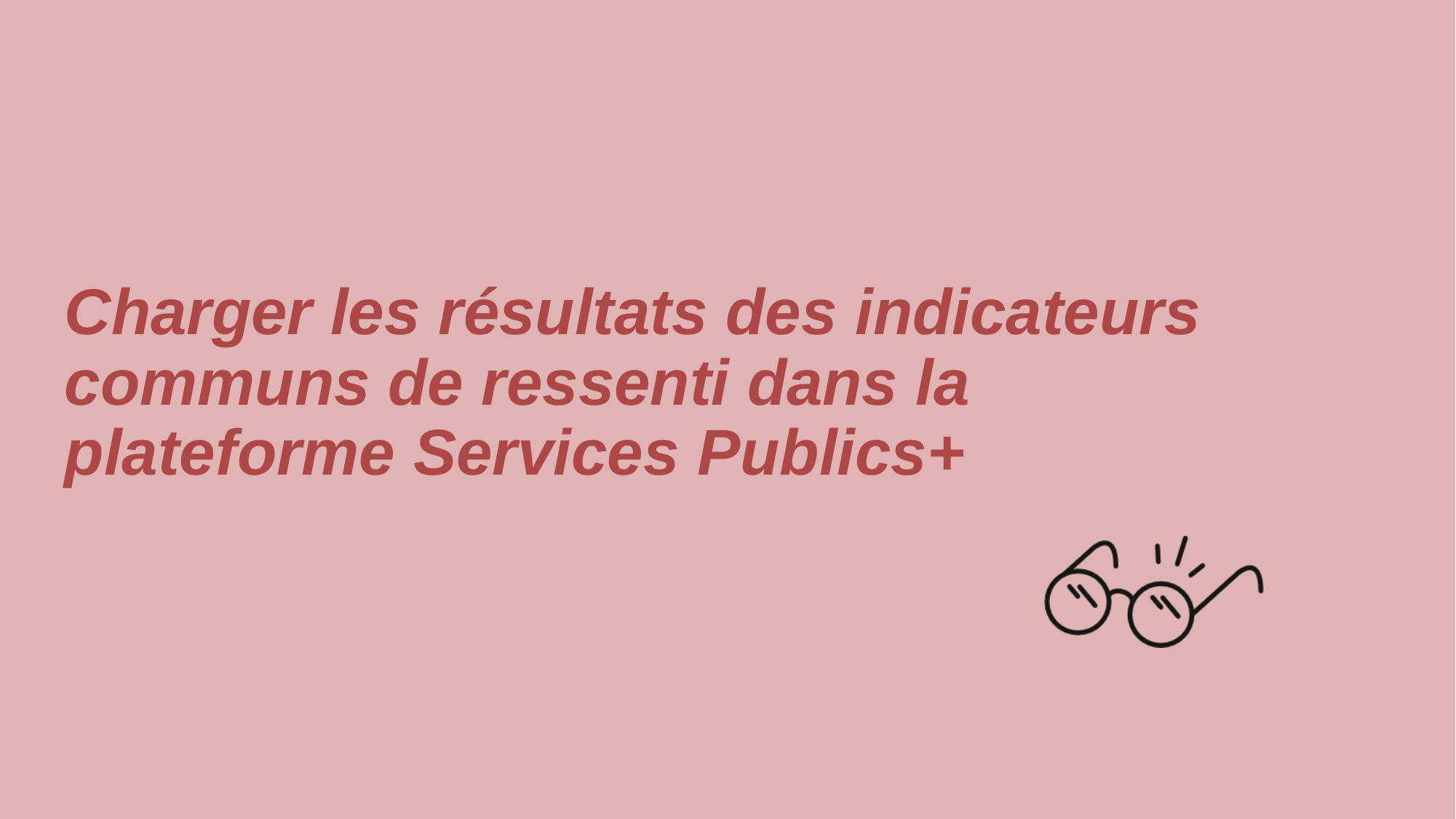

# Charger les résultats des indicateurs communs de ressenti dans la plateforme Services Publics+